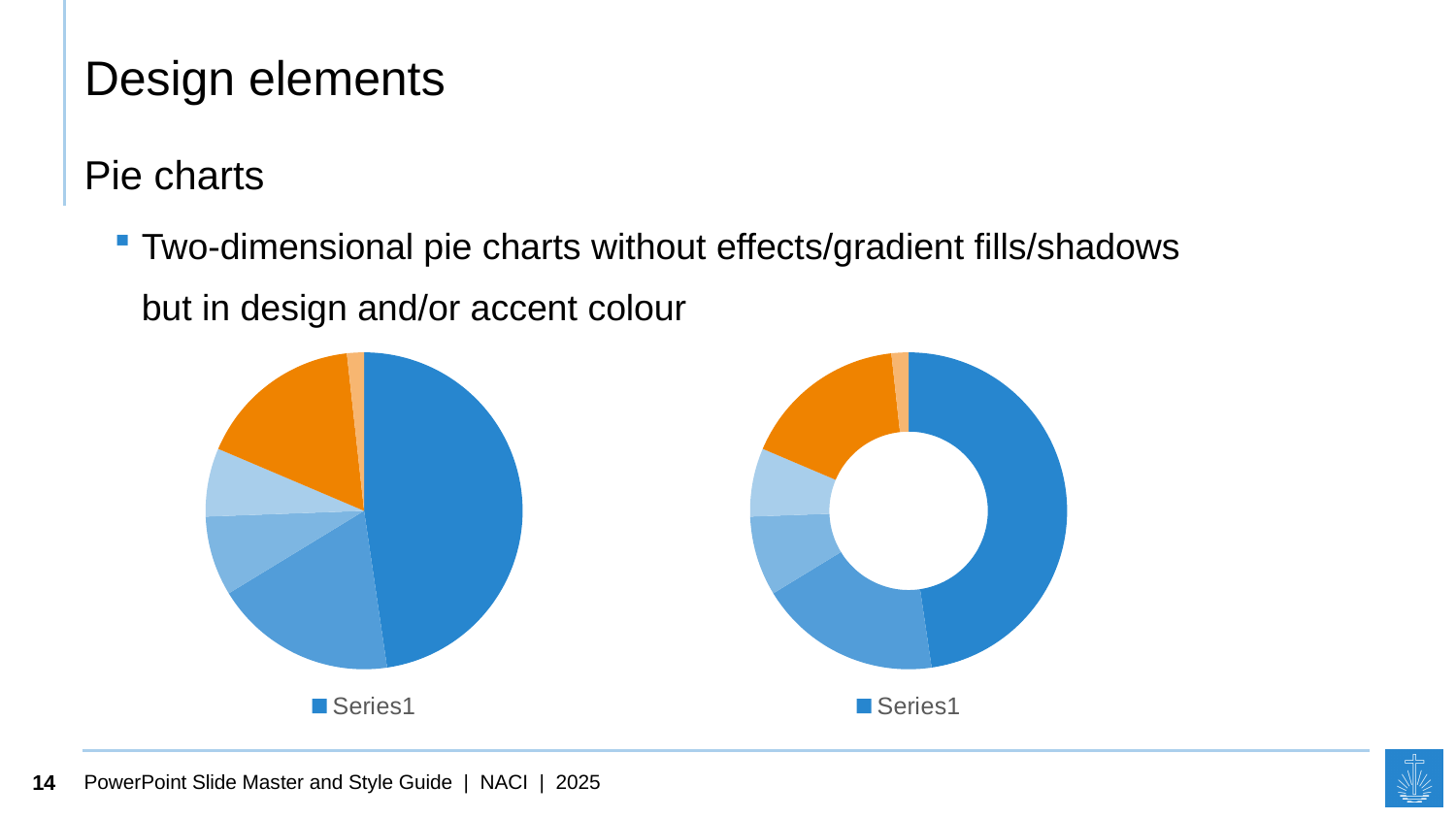

# Design elements
Pie charts
Two-dimensional pie charts without effects/gradient fills/shadows
but in design and/or accent colour

### Chart

| Category | Verkauf |
|---|---|
|  | 8.2 |
|  | 3.2 |
|  | 1.4 |
|  | 1.2 |
|  | 2.9 |
|  | 0.3 |

### Chart

| Category | Verkauf |
|---|---|
|  | 8.2 |
|  | 3.2 |
|  | 1.4 |
|  | 1.2 |
|  | 2.9 |
|  | 0.3 |